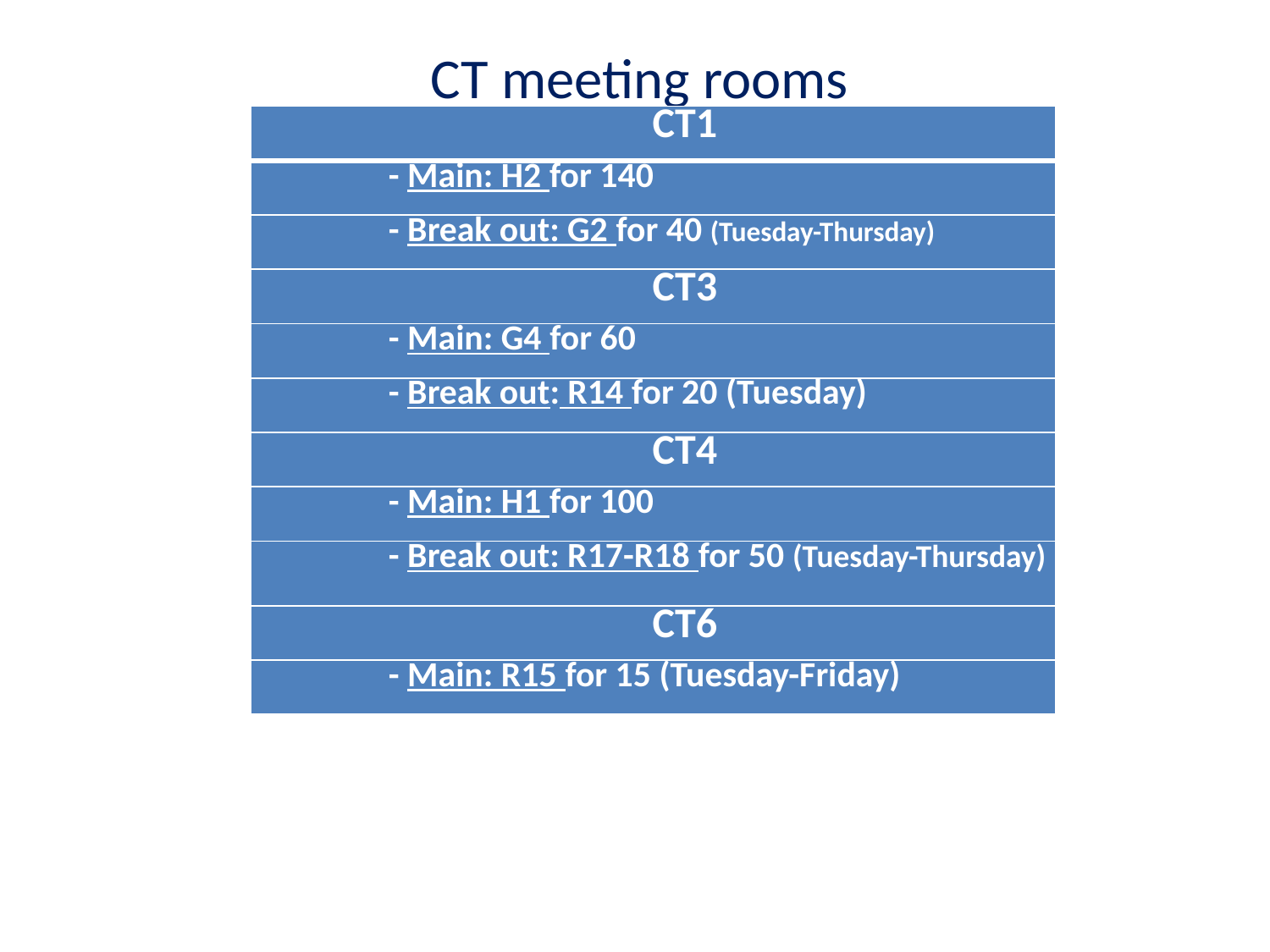

# CT meeting rooms

| CT1 |
| --- |
| - Main: H2 for 140 |
| - Break out: G2 for 40 (Tuesday-Thursday) |
| CT3 |
| - Main: G4 for 60 |
| - Break out: R14 for 20 (Tuesday) |
| CT4 |
| - Main: H1 for 100 |
| - Break out: R17-R18 for 50 (Tuesday-Thursday) |
| CT6 |
| - Main: R15 for 15 (Tuesday-Friday) |